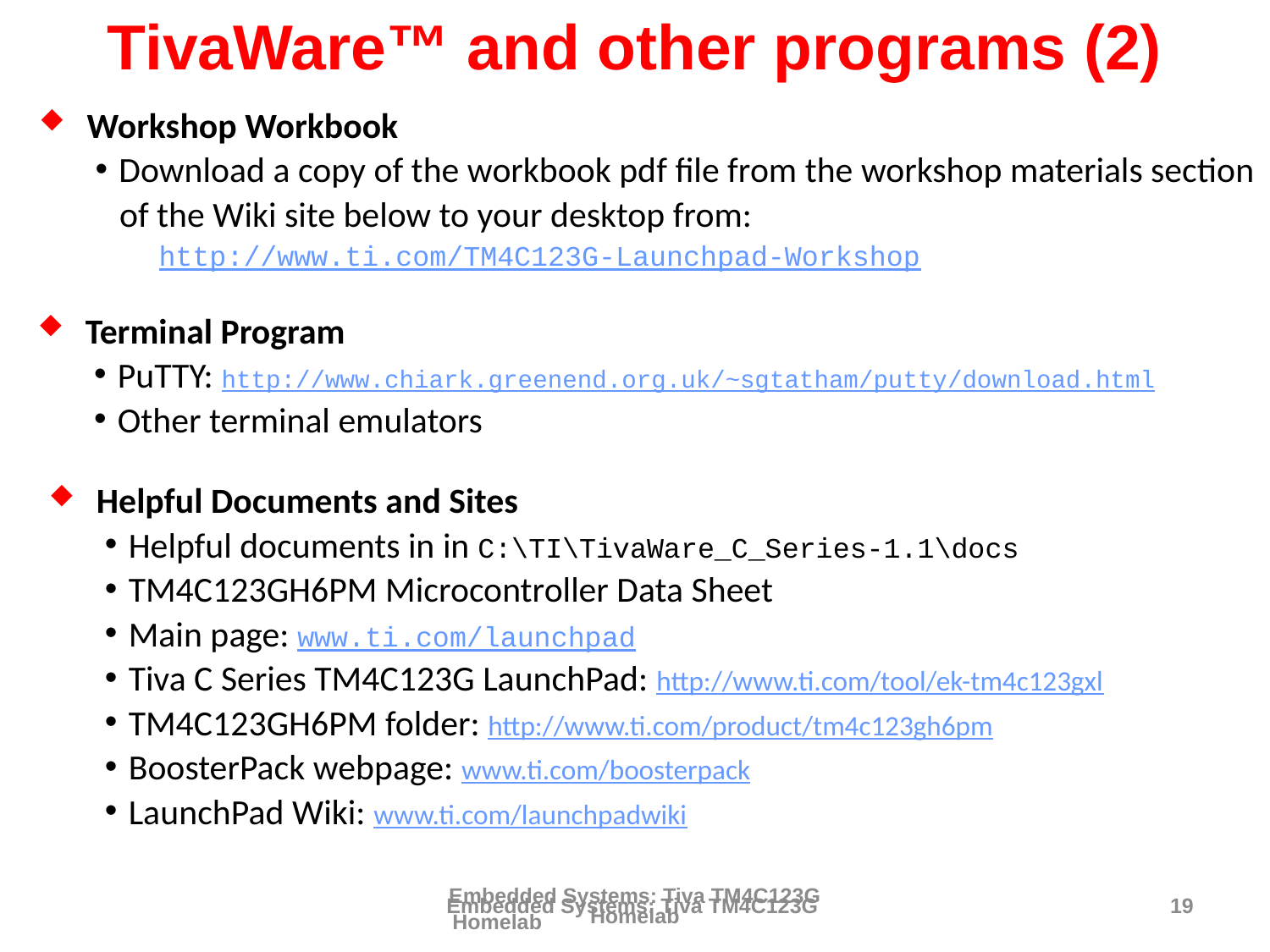

# TivaWare™ and other programs (2)
Workshop Workbook
Download a copy of the workbook pdf file from the workshop materials section
   of the Wiki site below to your desktop from:
http://www.ti.com/TM4C123G-Launchpad-Workshop
Terminal Program
PuTTY: http://www.chiark.greenend.org.uk/~sgtatham/putty/download.html
Other terminal emulators
Helpful Documents and Sites
Helpful documents in in C:\TI\TivaWare_C_Series-1.1\docs
TM4C123GH6PM Microcontroller Data Sheet
Main page: www.ti.com/launchpad
Tiva C Series TM4C123G LaunchPad: http://www.ti.com/tool/ek-tm4c123gxl
TM4C123GH6PM folder: http://www.ti.com/product/tm4c123gh6pm
BoosterPack webpage: www.ti.com/boosterpack
LaunchPad Wiki: www.ti.com/launchpadwiki
Embedded Systems: Tiva TM4C123G Homelab
Embedded Systems: Tiva TM4C123G Homelab
19